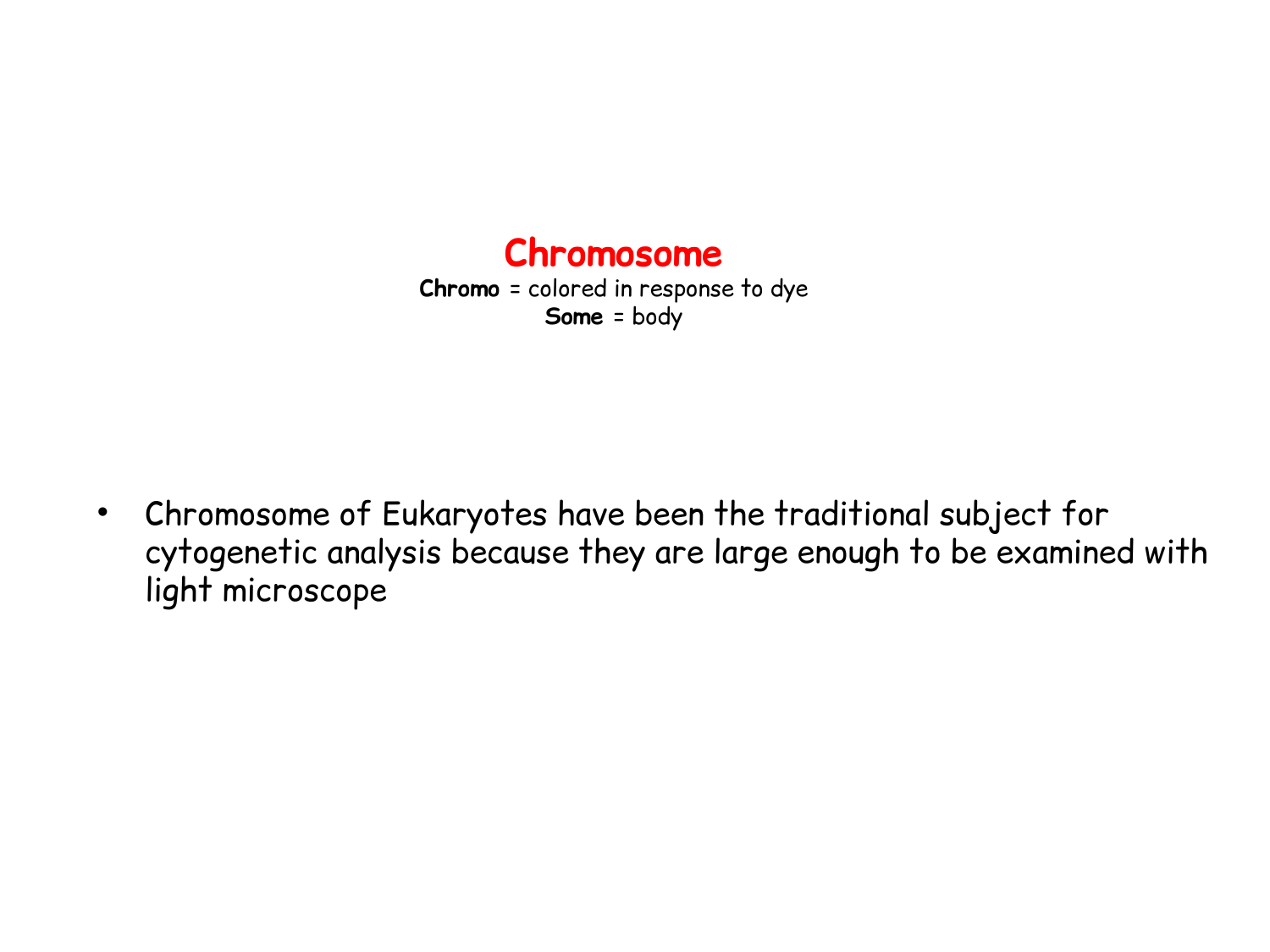

# Chromosome Chromo = colored in response to dye Some = body
Chromosome of Eukaryotes have been the traditional subject for cytogenetic analysis because they are large enough to be examined with light microscope